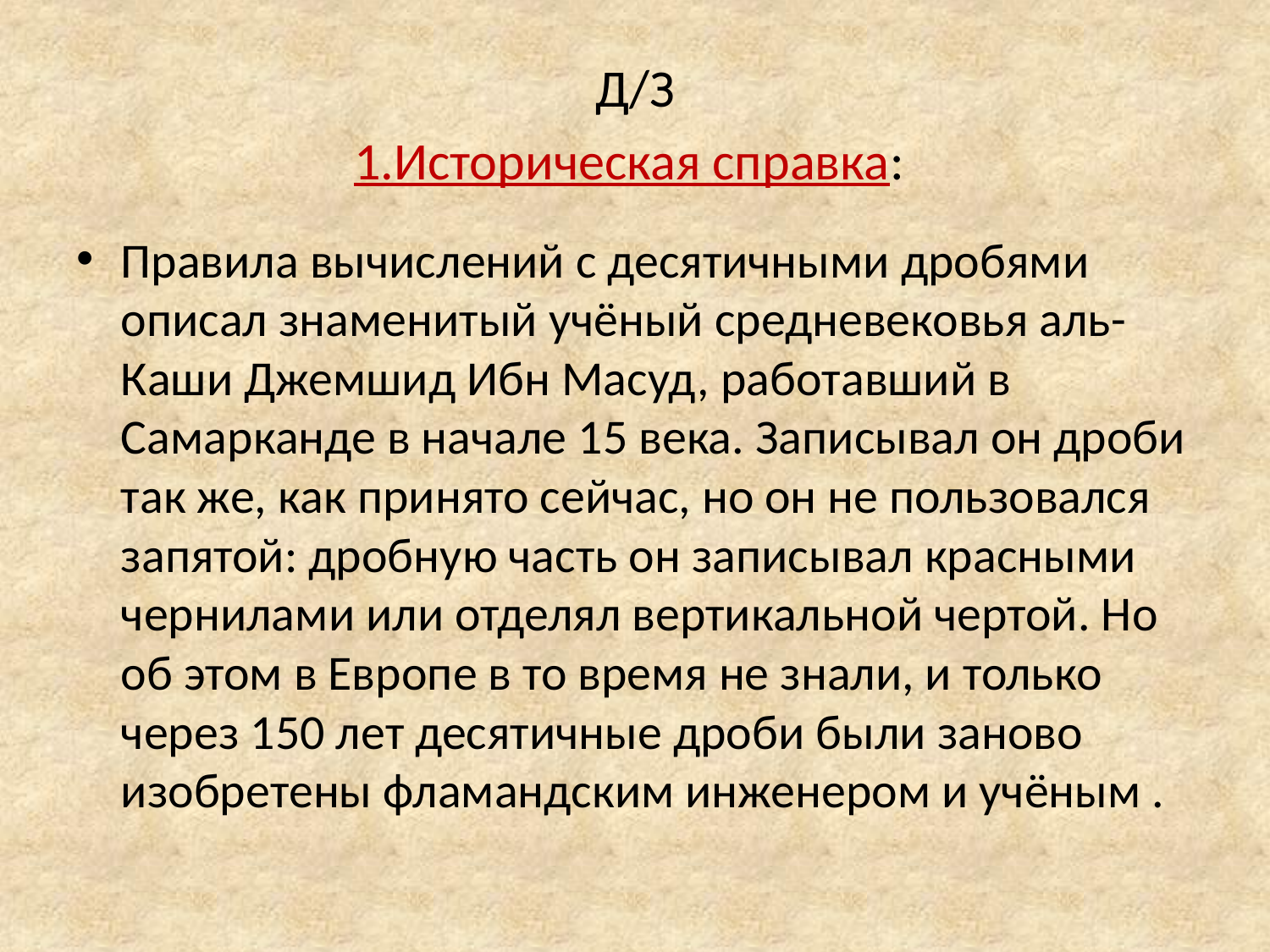

# Д/З 1.Историческая справка:
Правила вычислений с десятичными дробями описал знаменитый учёный средневековья аль-Каши Джемшид Ибн Масуд, работавший в Самарканде в начале 15 века. Записывал он дроби так же, как принято сейчас, но он не пользовался запятой: дробную часть он записывал красными чернилами или отделял вертикальной чертой. Но об этом в Европе в то время не знали, и только через 150 лет десятичные дроби были заново изобретены фламандским инженером и учёным .